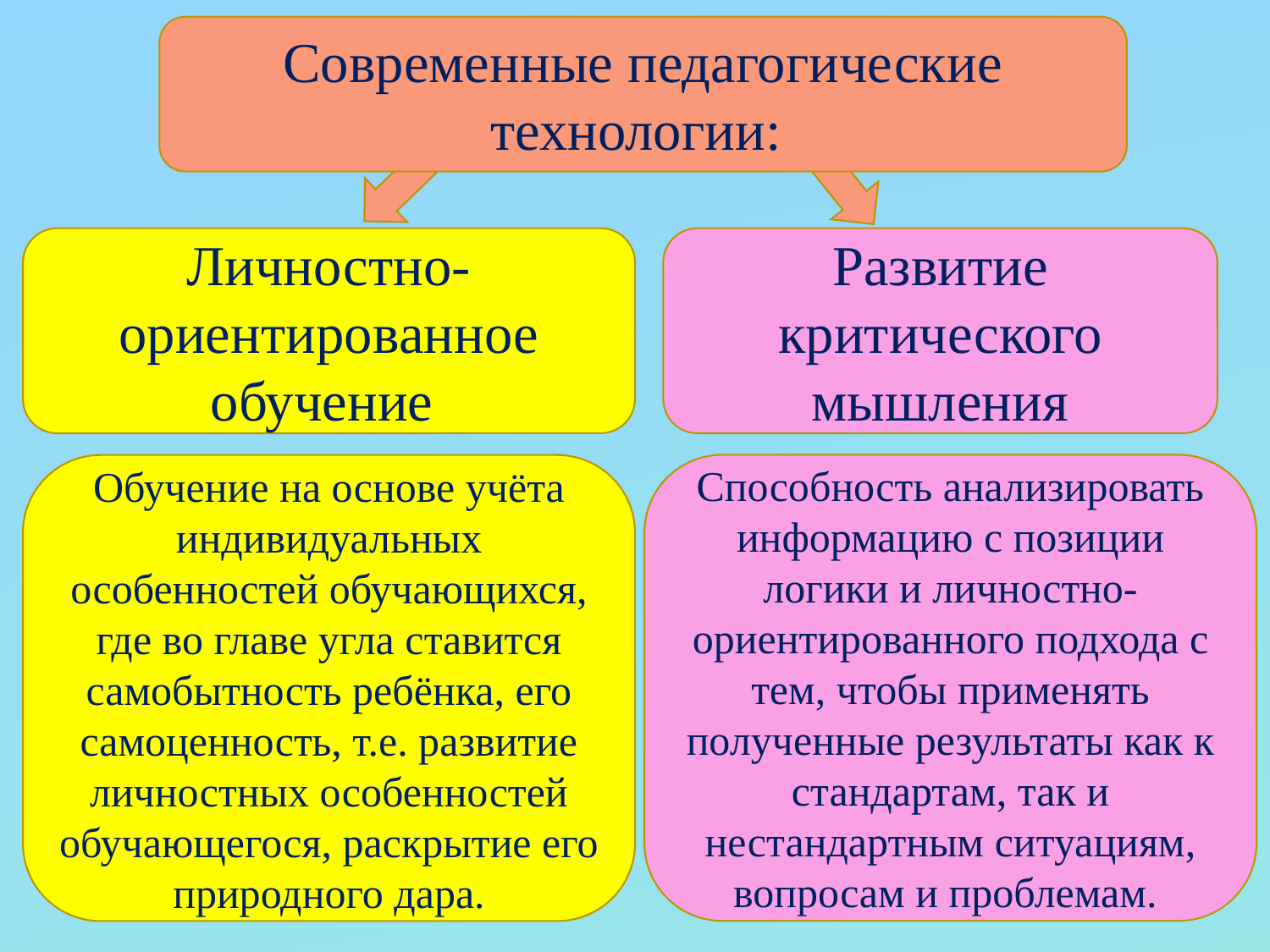

Современные педагогические технологии:

Личностно-ориентированное обучение
Развитие критического мышления
Способность анализировать информацию с позиции логики и личностно-ориентированного подхода с тем, чтобы применять полученные результаты как к стандартам, так и нестандартным ситуациям, вопросам и проблемам.
Обучение на основе учёта индивидуальных особенностей обучающихся, где во главе угла ставится самобытность ребёнка, его самоценность, т.е. развитие личностных особенностей обучающегося, раскрытие его природного дара.